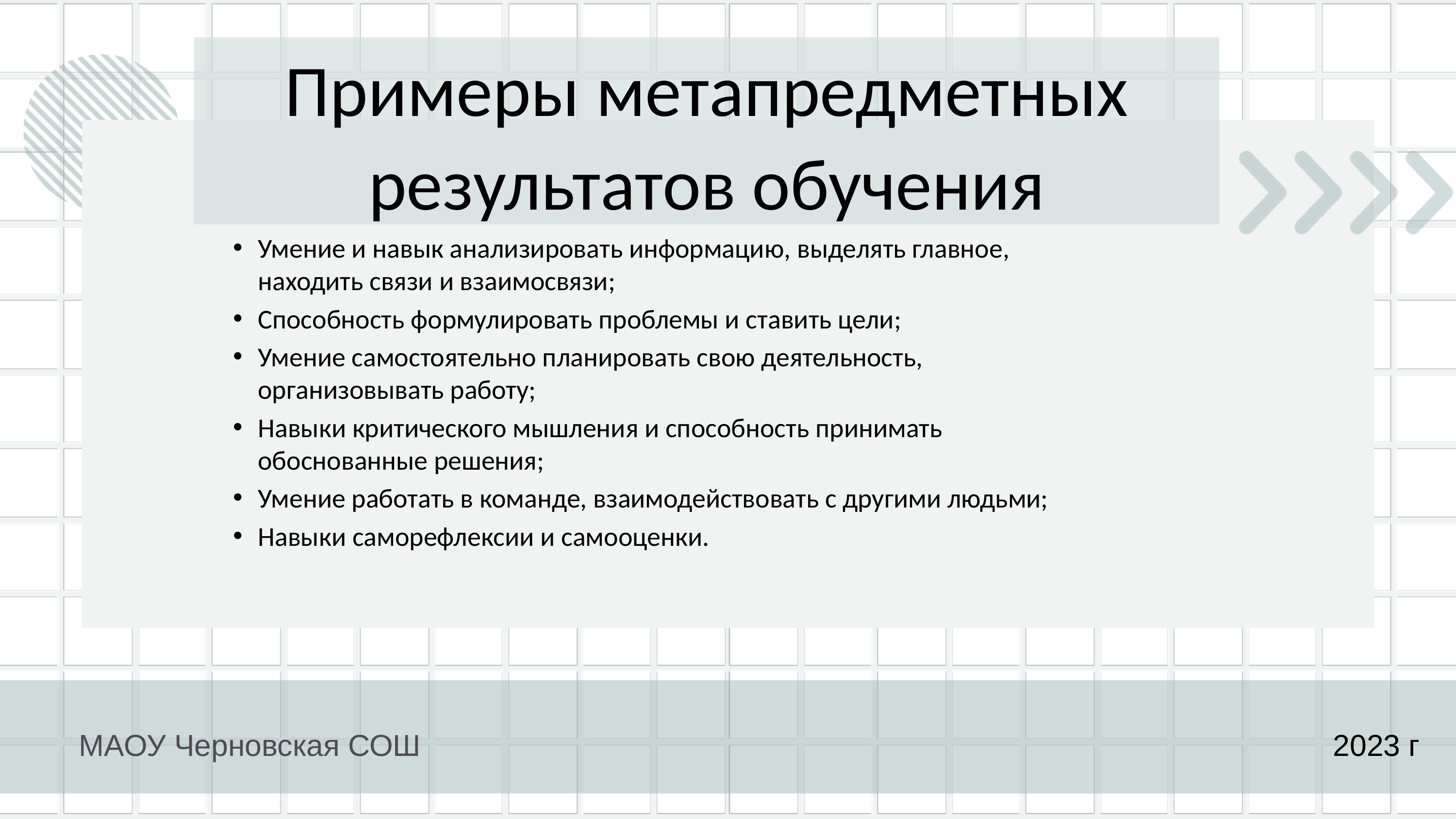

Примеры метапредметных результатов обучения

Умение и навык анализировать информацию, выделять главное, находить связи и взаимосвязи;
Способность формулировать проблемы и ставить цели;
Умение самостоятельно планировать свою деятельность, организовывать работу;
Навыки критического мышления и способность принимать обоснованные решения;
Умение работать в команде, взаимодействовать с другими людьми;
Навыки саморефлексии и самооценки.

МАОУ Черновская СОШ
2023 г